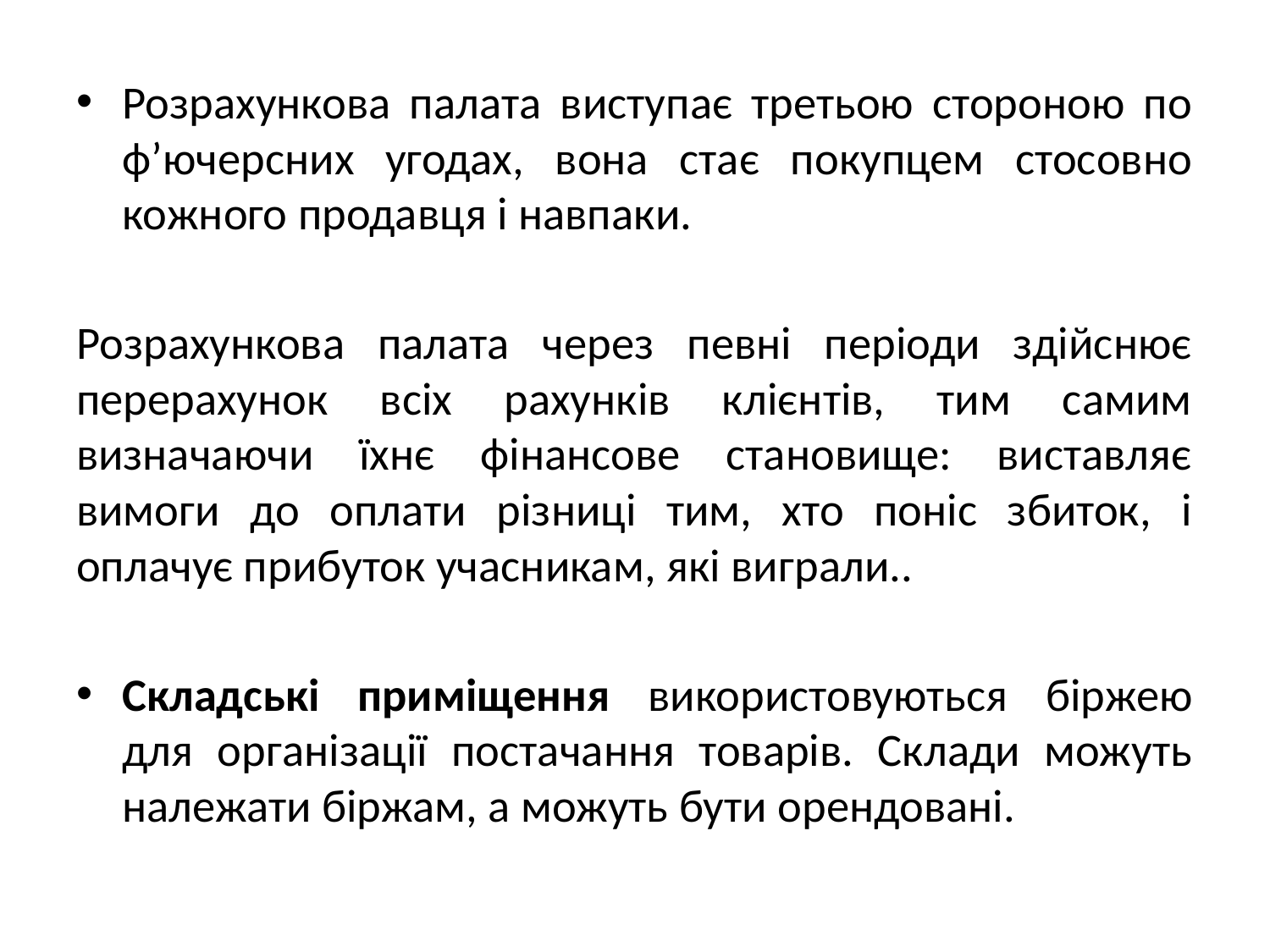

Розрахункова палата виступає третьою стороною по ф’ючерсних угодах, вона стає покупцем стосовно кожного продавця і навпаки.

Розрахункова палата через певні періоди здійснює перерахунок всіх рахунків клієнтів, тим самим визначаючи їхнє фінансове становище: виставляє вимоги до оплати різниці тим, хто поніс збиток, і оплачує прибуток учасникам, які виграли..

Складські приміщення використовуються біржею для організації постачання товарів. Склади можуть належати біржам, а можуть бути орендовані.